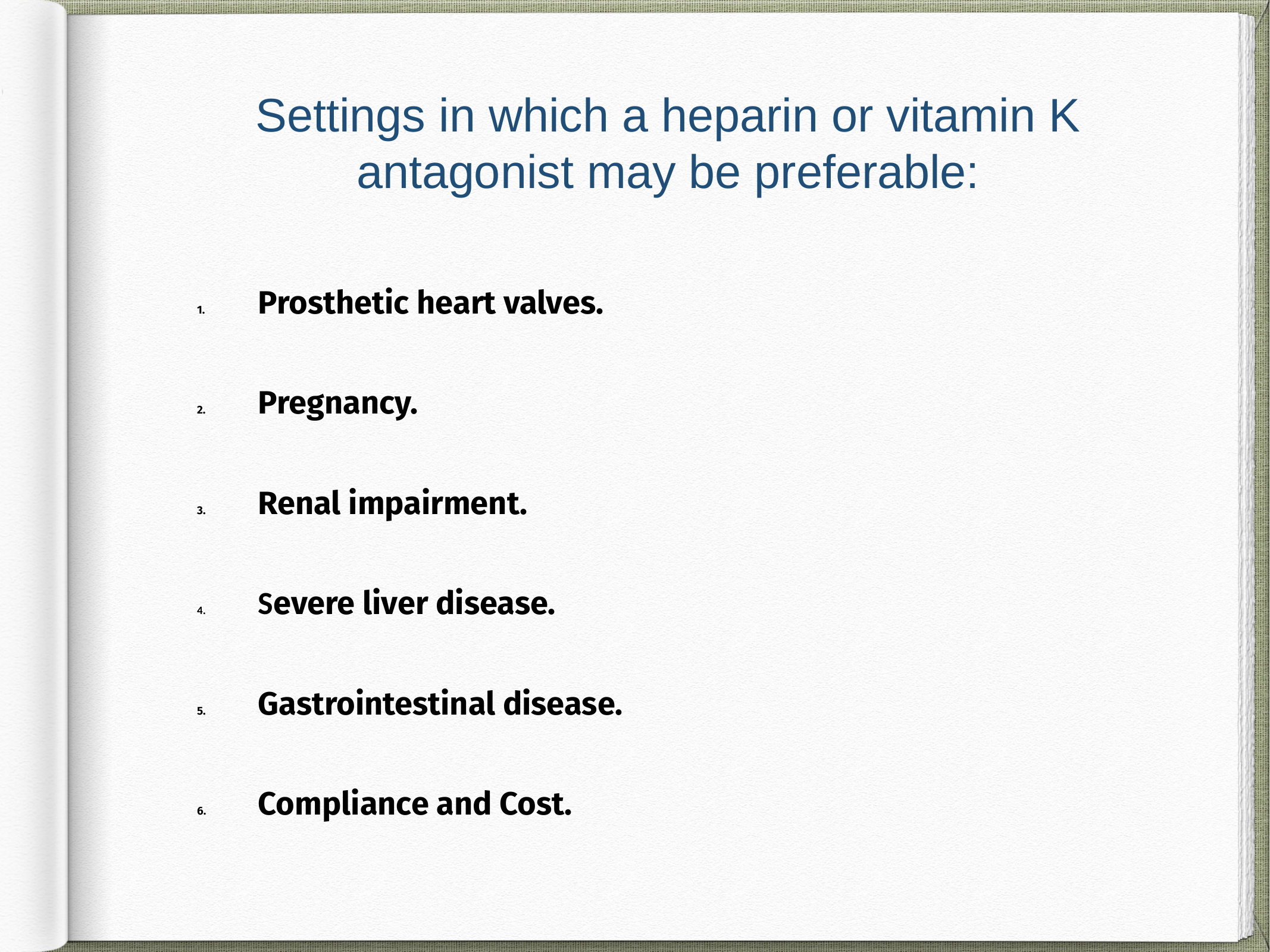

# Settings in which a heparin or vitamin K antagonist may be preferable:
Prosthetic heart valves.
Pregnancy.
Renal impairment.
Severe liver disease.
Gastrointestinal disease.
Compliance and Cost.